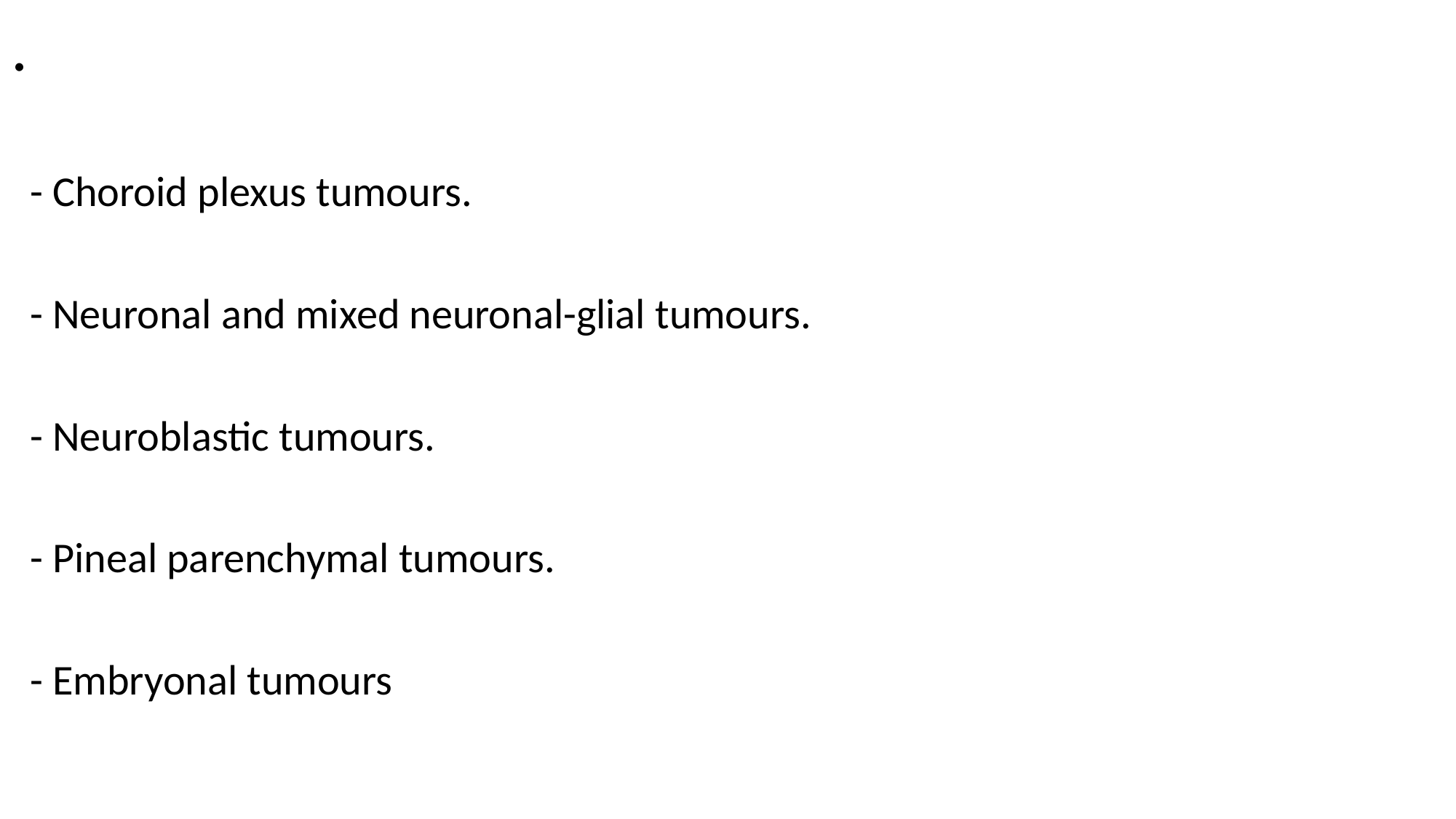

# .

  - Choroid plexus tumours.

  - Neuronal and mixed neuronal-glial tumours.

  - Neuroblastic tumours.

  - Pineal parenchymal tumours.

  - Embryonal tumours